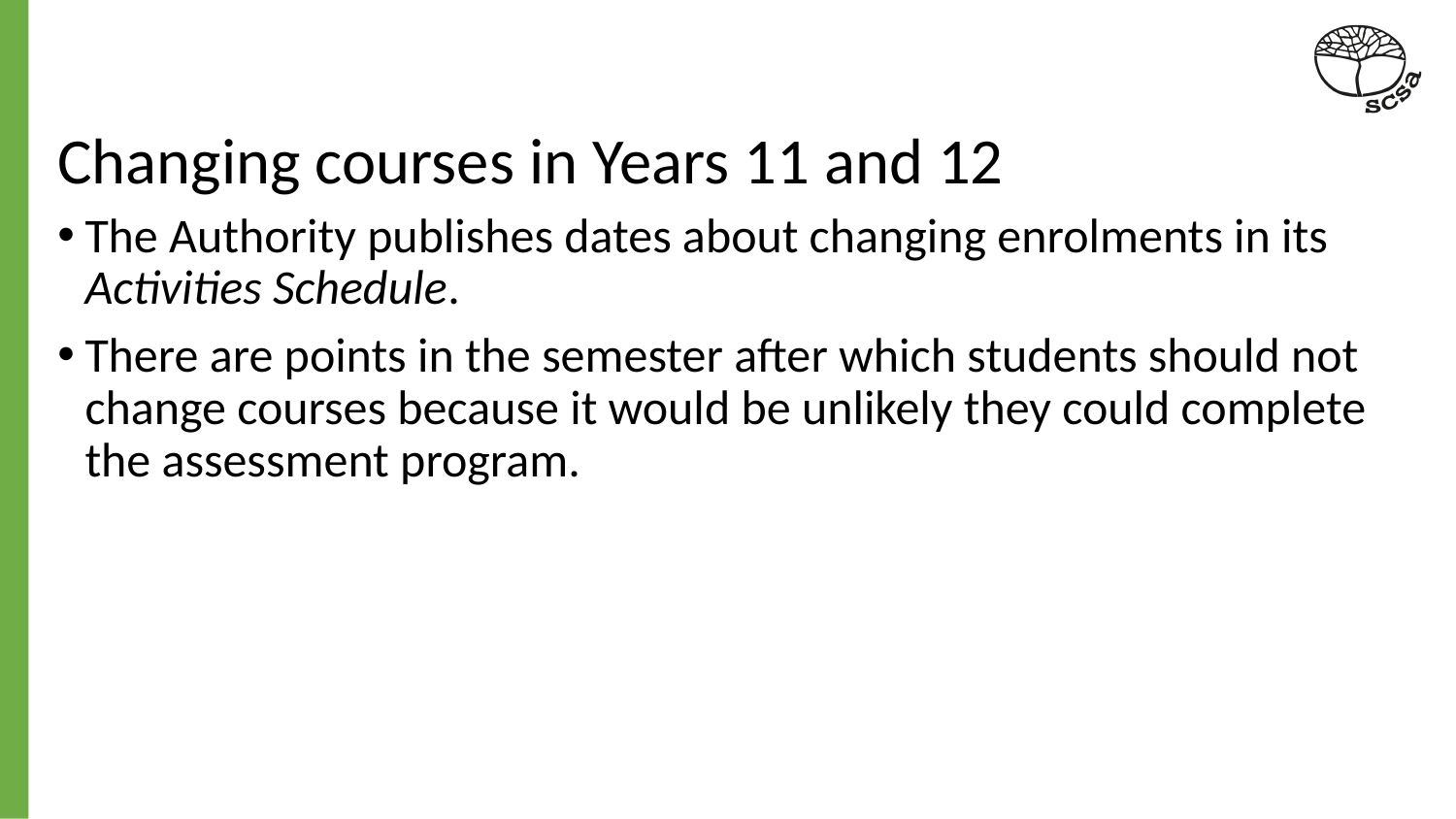

# Changing courses in Years 11 and 12
The Authority publishes dates about changing enrolments in its  Activities Schedule.
There are points in the semester after which students should not change courses because it would be unlikely they could complete the assessment program.